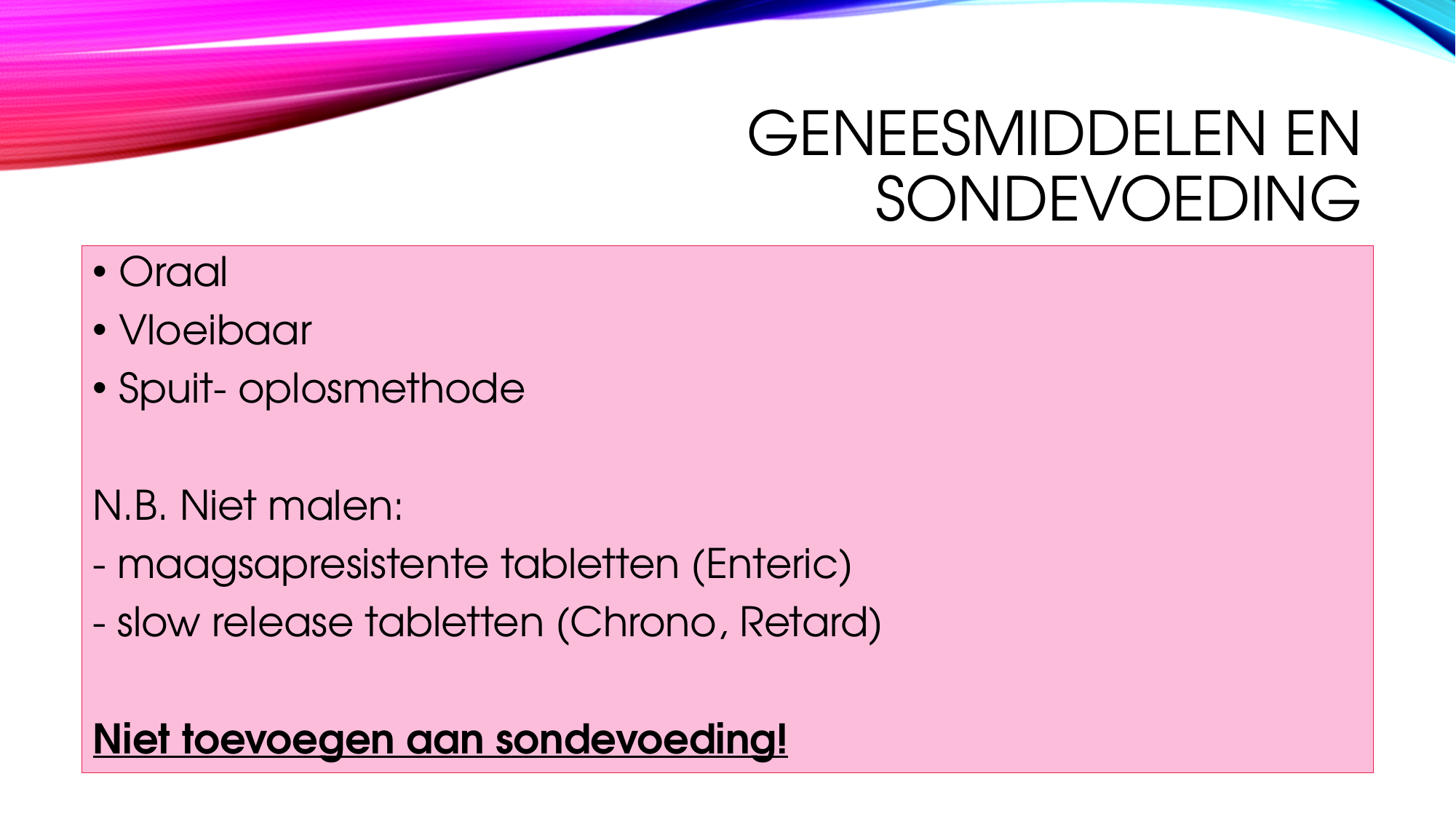

# Geneesmiddelen en sondevoeding
Oraal
Vloeibaar
Spuit- oplosmethode

N.B. Niet malen:
- maagsapresistente tabletten (Enteric)
- slow release tabletten (Chrono, Retard)

Niet toevoegen aan sondevoeding!